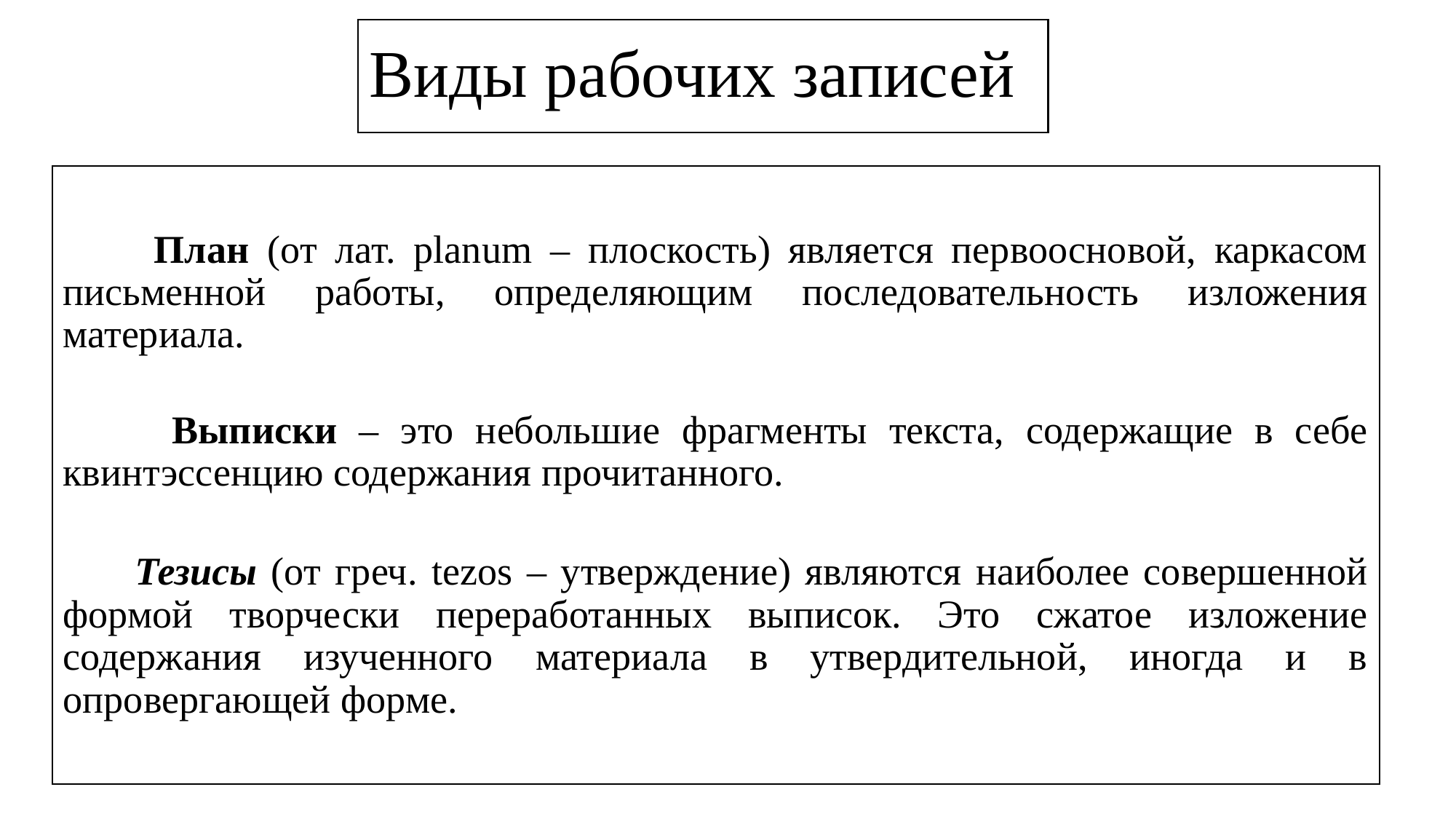

# Виды рабочих записей
     План (от лат. plаnum – плоскость) является первоосновой, каркасом письменной работы, определяющим последовательность изложения материала.

     Выписки – это небольшие фрагменты текста, содержащие в себе квинтэссенцию содержания прочитанного.

     Тезисы (от греч. tеzоs – утверждение) являются наиболее совершенной формой творчески переработанных выписок. Это сжатое изложение содержания изученного материала в утвердительной, иногда и в опровергающей форме.